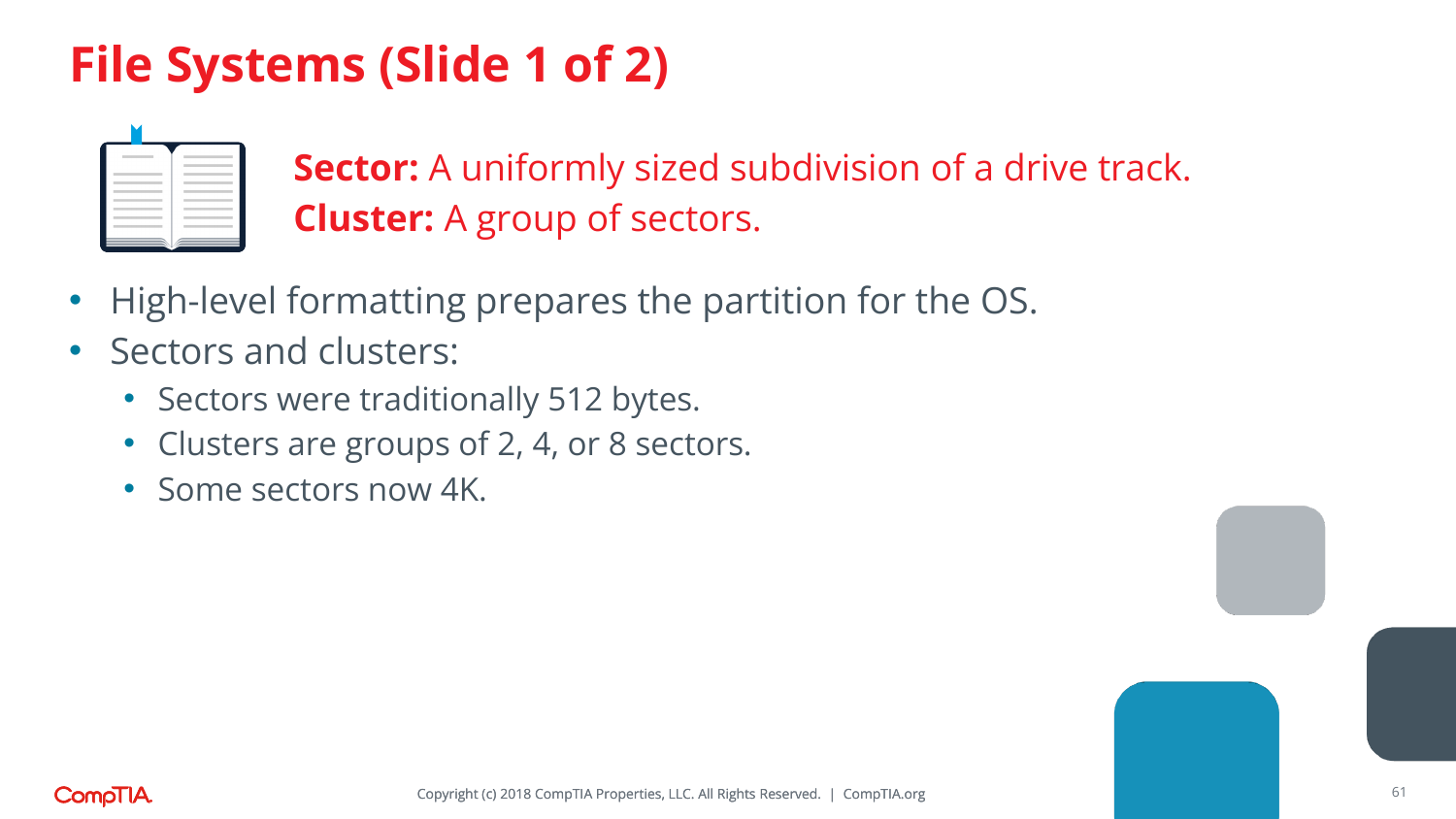

# File Systems (Slide 1 of 2)
Sector: A uniformly sized subdivision of a drive track.
Cluster: A group of sectors.
High-level formatting prepares the partition for the OS.
Sectors and clusters:
Sectors were traditionally 512 bytes.
Clusters are groups of 2, 4, or 8 sectors.
Some sectors now 4K.

61